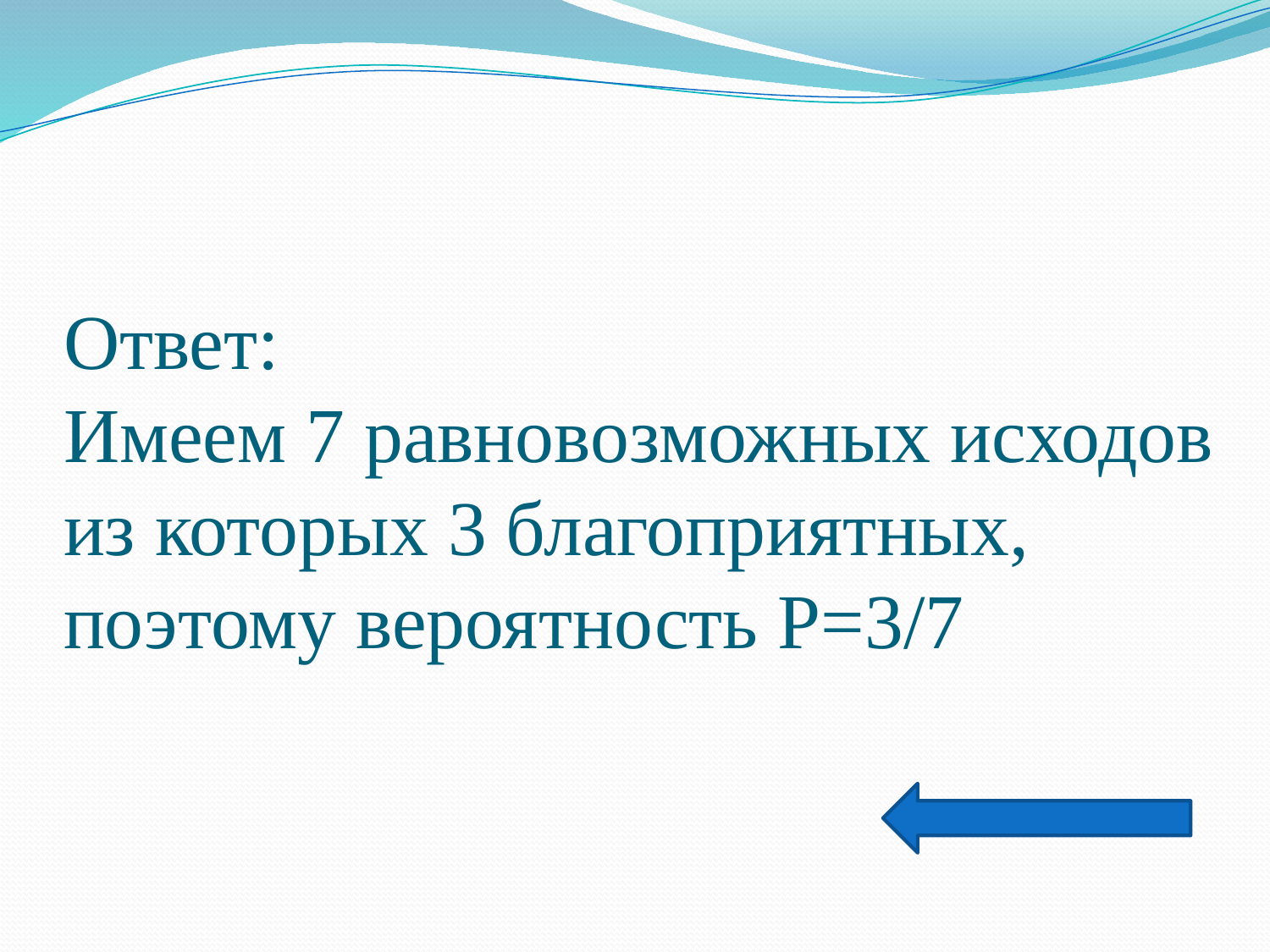

# Ответ: Имеем 7 равновозможных исходов из которых 3 благоприятных, поэтому вероятность Р=3/7